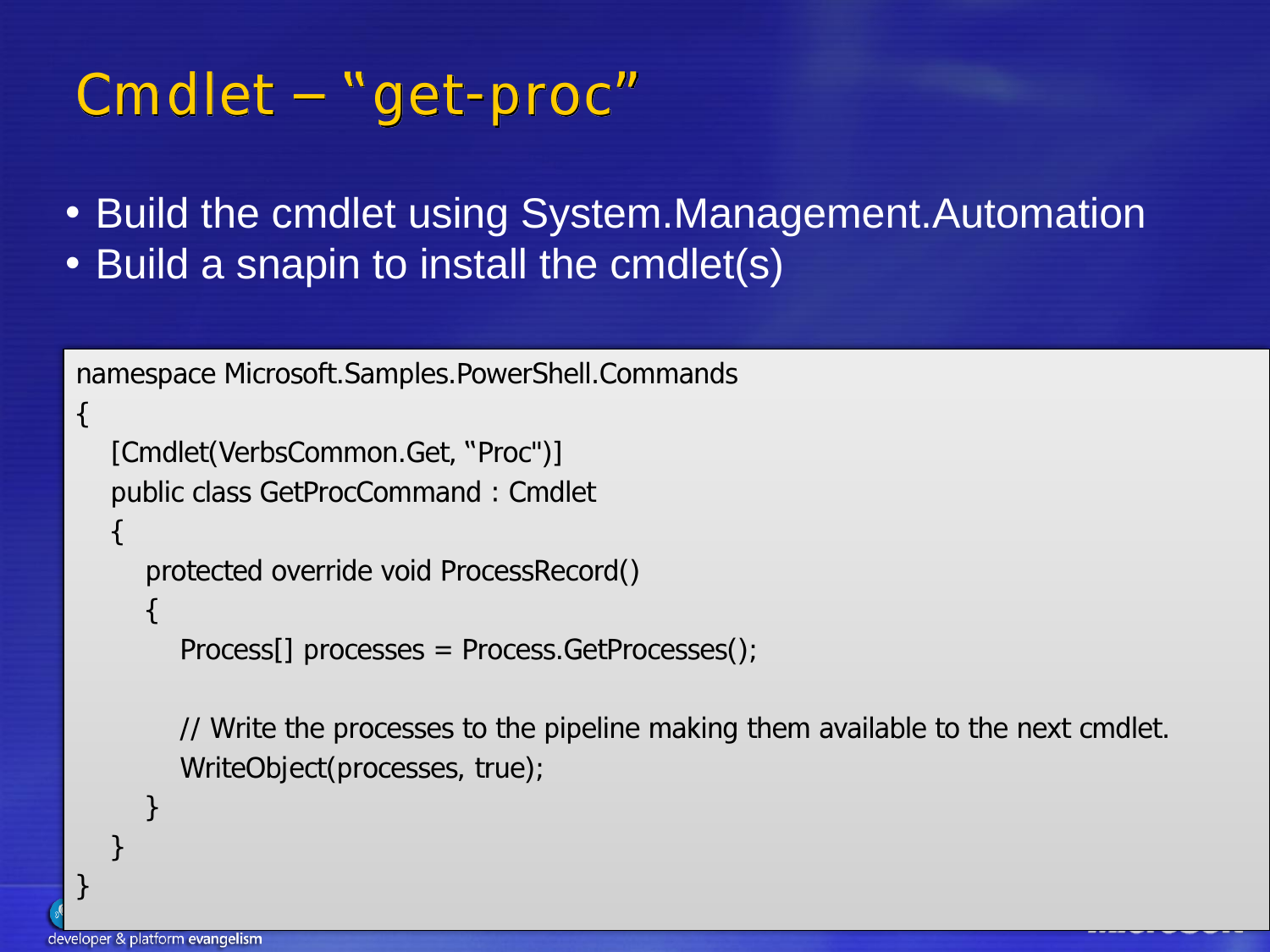

# Cmdlet – “get-proc”
Build the cmdlet using System.Management.Automation
Build a snapin to install the cmdlet(s)
namespace Microsoft.Samples.PowerShell.Commands
{
    [Cmdlet(VerbsCommon.Get, “Proc")]
    public class GetProcCommand : Cmdlet
    {
        protected override void ProcessRecord()
        {
            Process[] processes = Process.GetProcesses();

            // Write the processes to the pipeline making them available to the next cmdlet.
            WriteObject(processes, true);
        }
    }
}